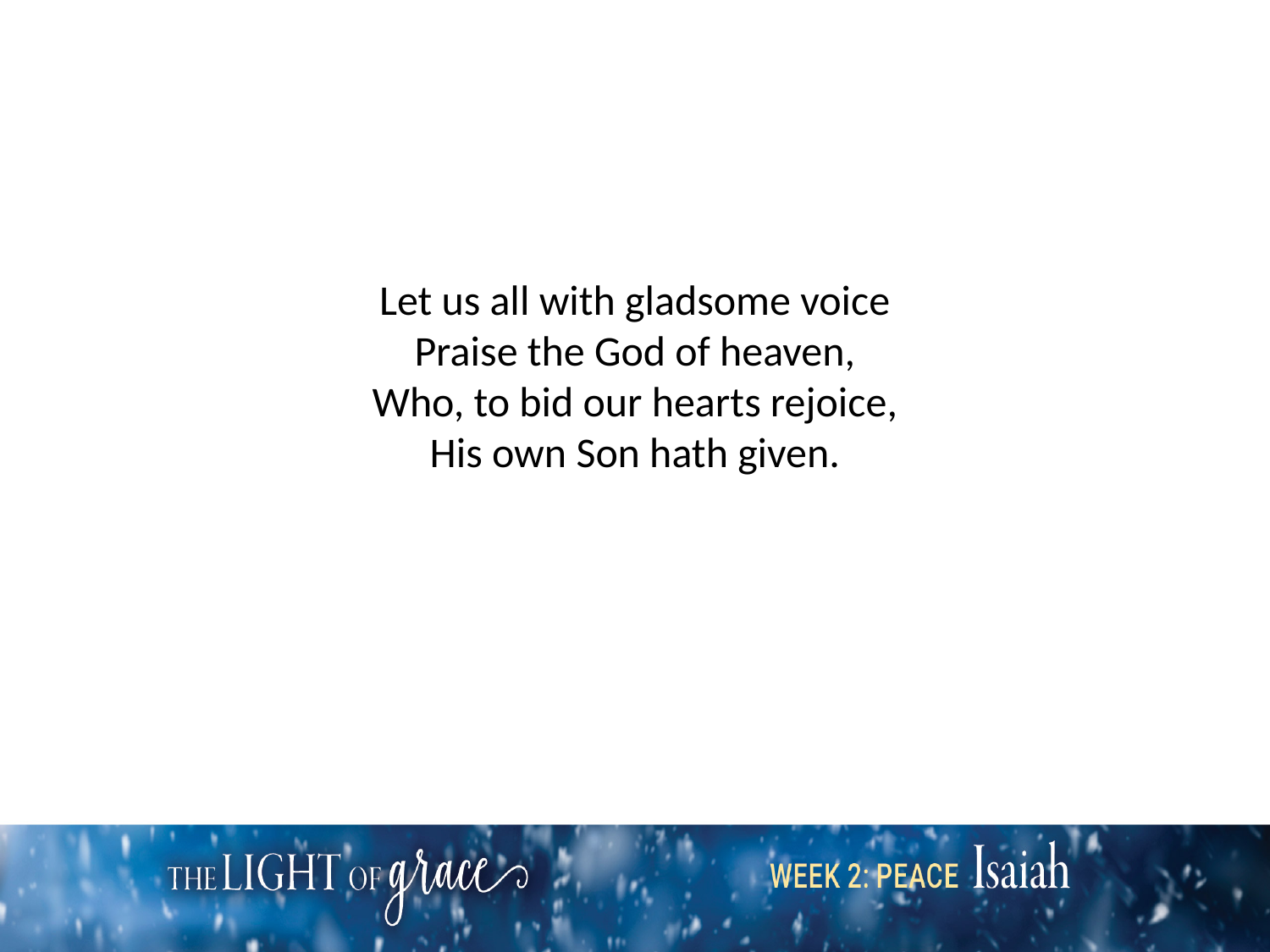

Let us all with gladsome voice
Praise the God of heaven,
Who, to bid our hearts rejoice,
His own Son hath given.